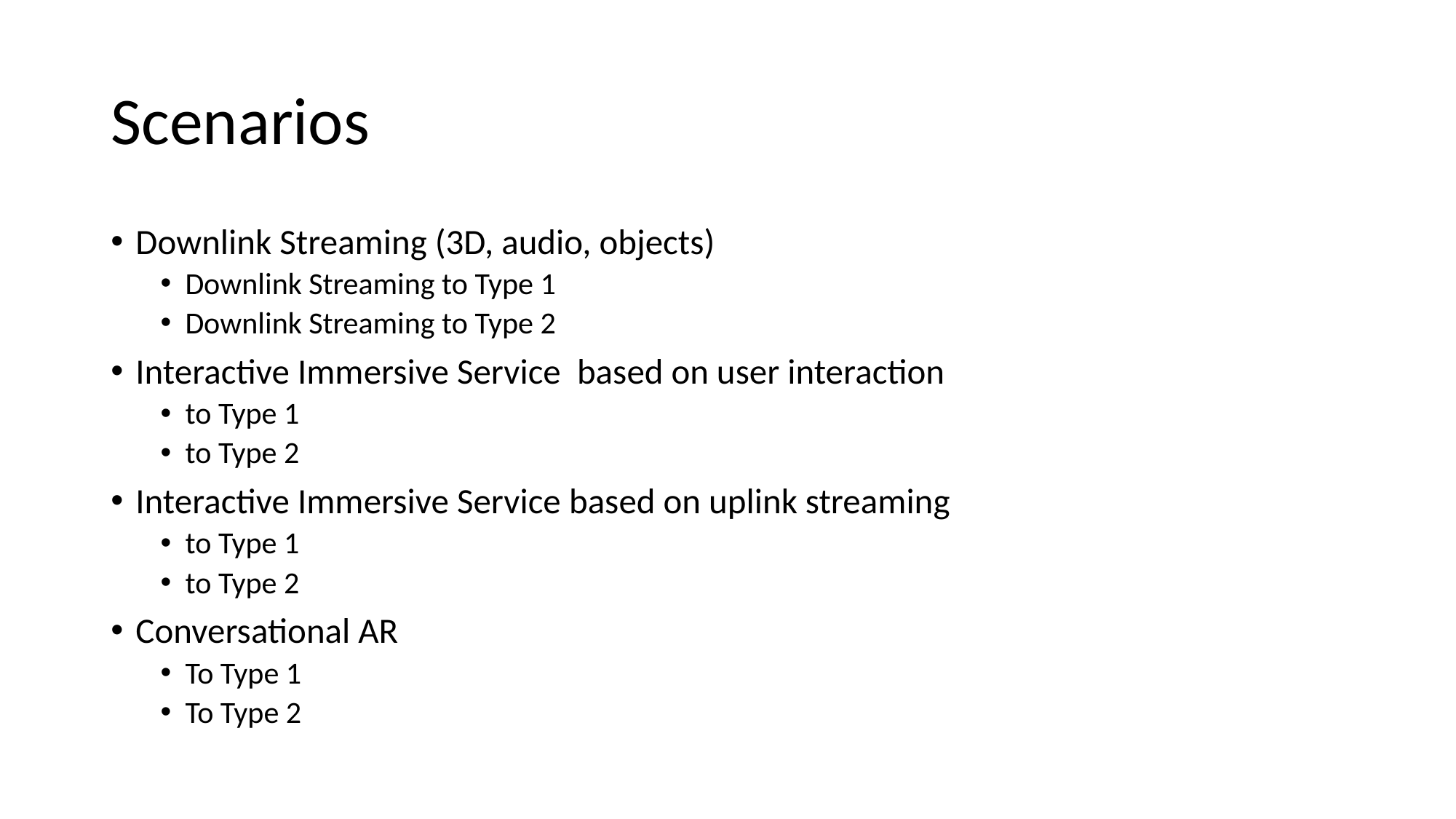

# Scenarios
Downlink Streaming (3D, audio, objects)
Downlink Streaming to Type 1
Downlink Streaming to Type 2
Interactive Immersive Service  based on user interaction
to Type 1
to Type 2
Interactive Immersive Service based on uplink streaming
to Type 1
to Type 2
Conversational AR
To Type 1
To Type 2